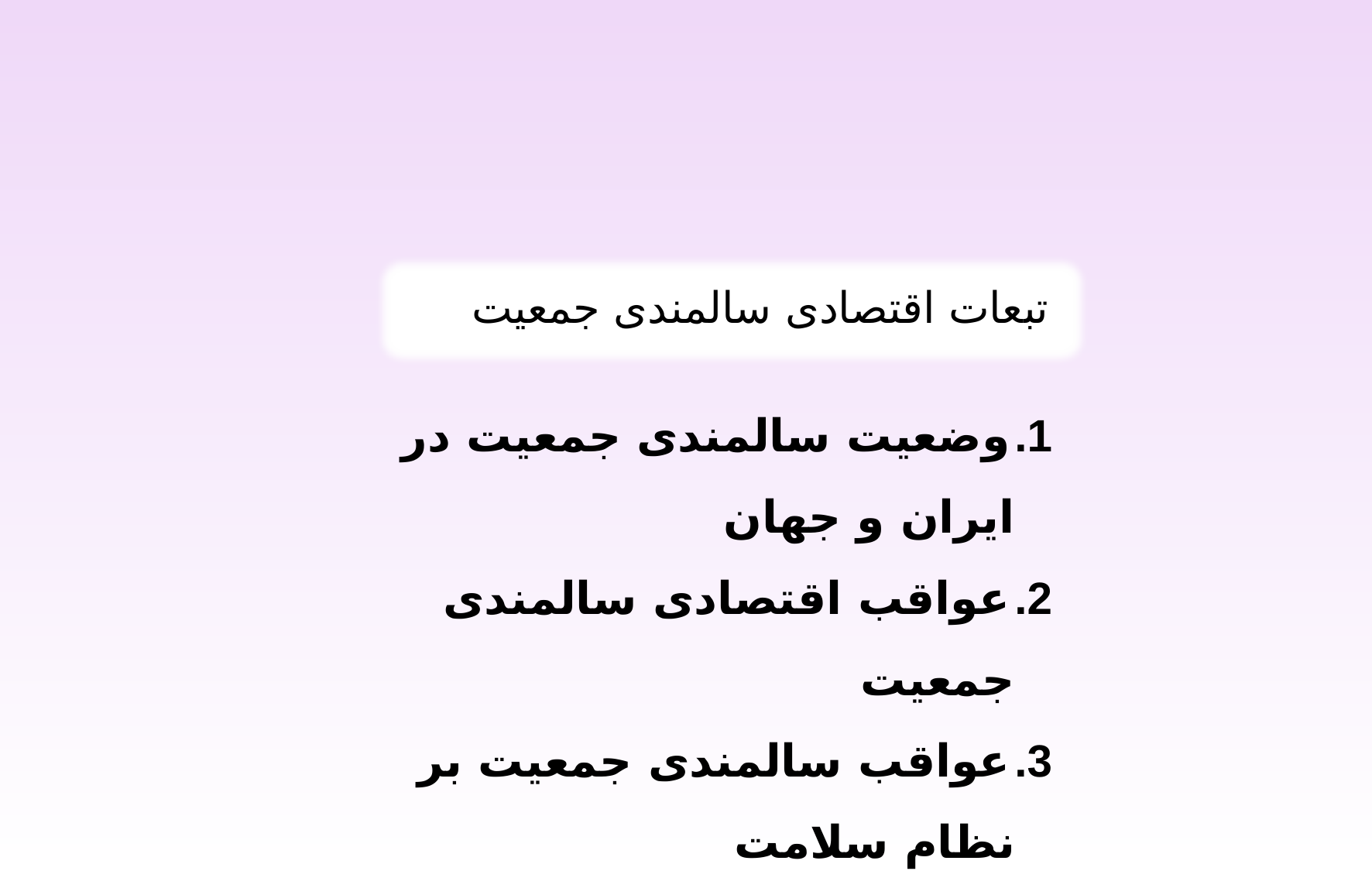

تبعات اقتصادی سالمندی جمعیت
وضعیت سالمندی جمعیت در ایران و جهان
عواقب اقتصادی سالمندی جمعیت
عواقب سالمندی جمعیت بر نظام سلامت